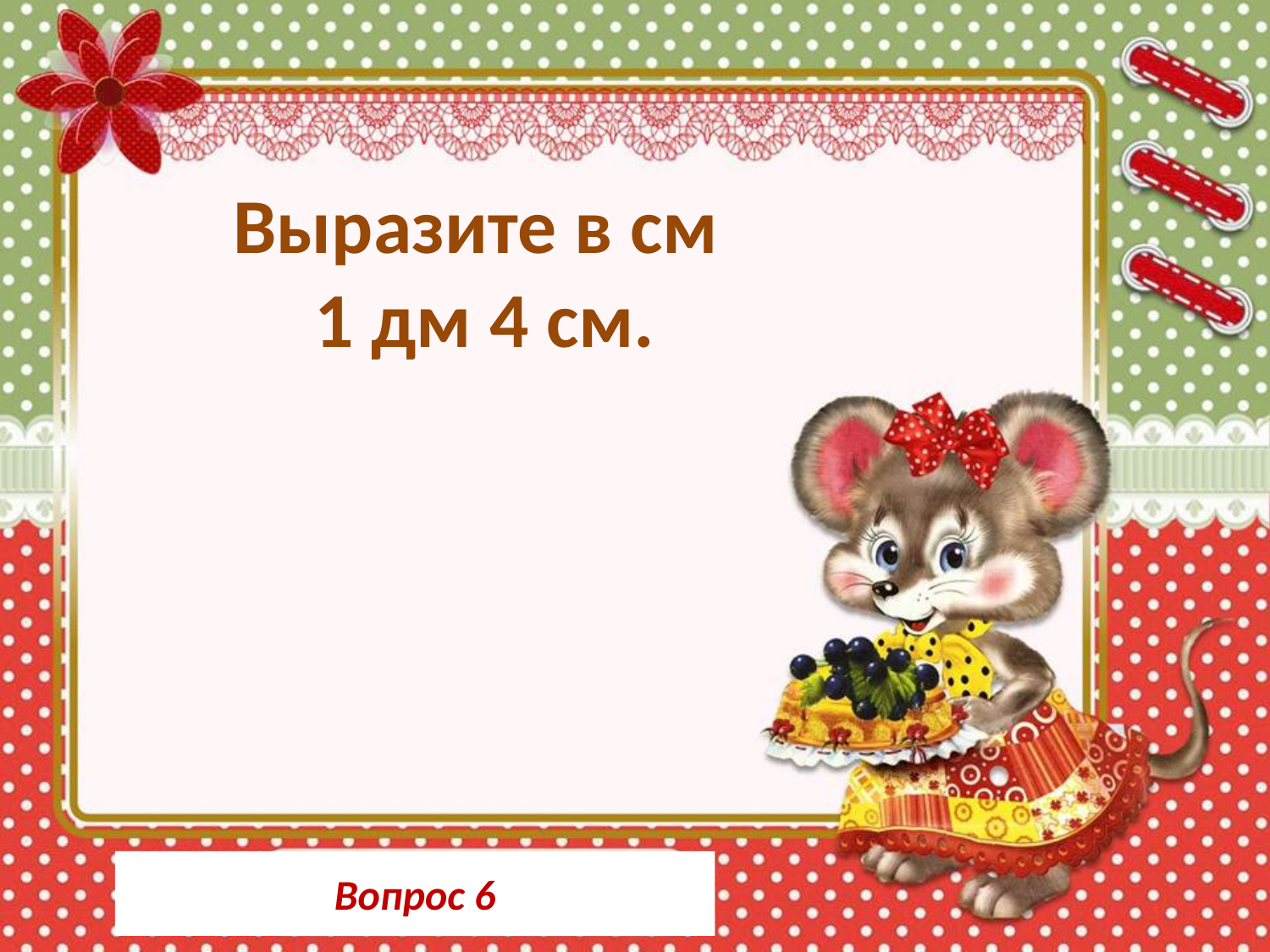

Выразите в см
1 дм 4 см.

Вопрос 6